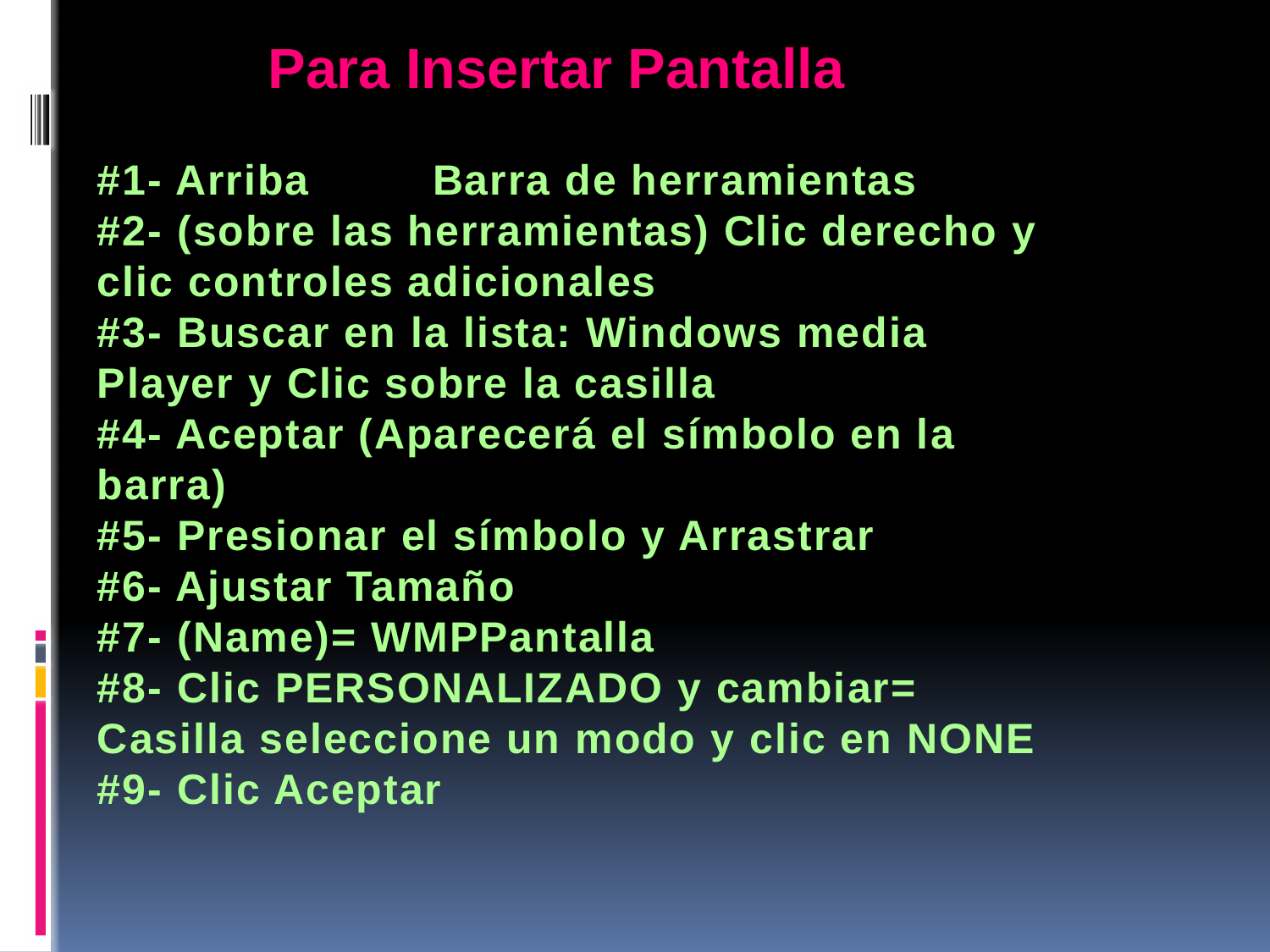

Para Insertar Pantalla
#1- Arriba         Barra de herramientas
#2- (sobre las herramientas) Clic derecho y clic controles adicionales
#3- Buscar en la lista: Windows media Player y Clic sobre la casilla
#4- Aceptar (Aparecerá el símbolo en la barra)
#5- Presionar el símbolo y Arrastrar
#6- Ajustar Tamaño
#7- (Name)= WMPPantalla
#8- Clic PERSONALIZADO y cambiar= Casilla seleccione un modo y clic en NONE
#9- Clic Aceptar